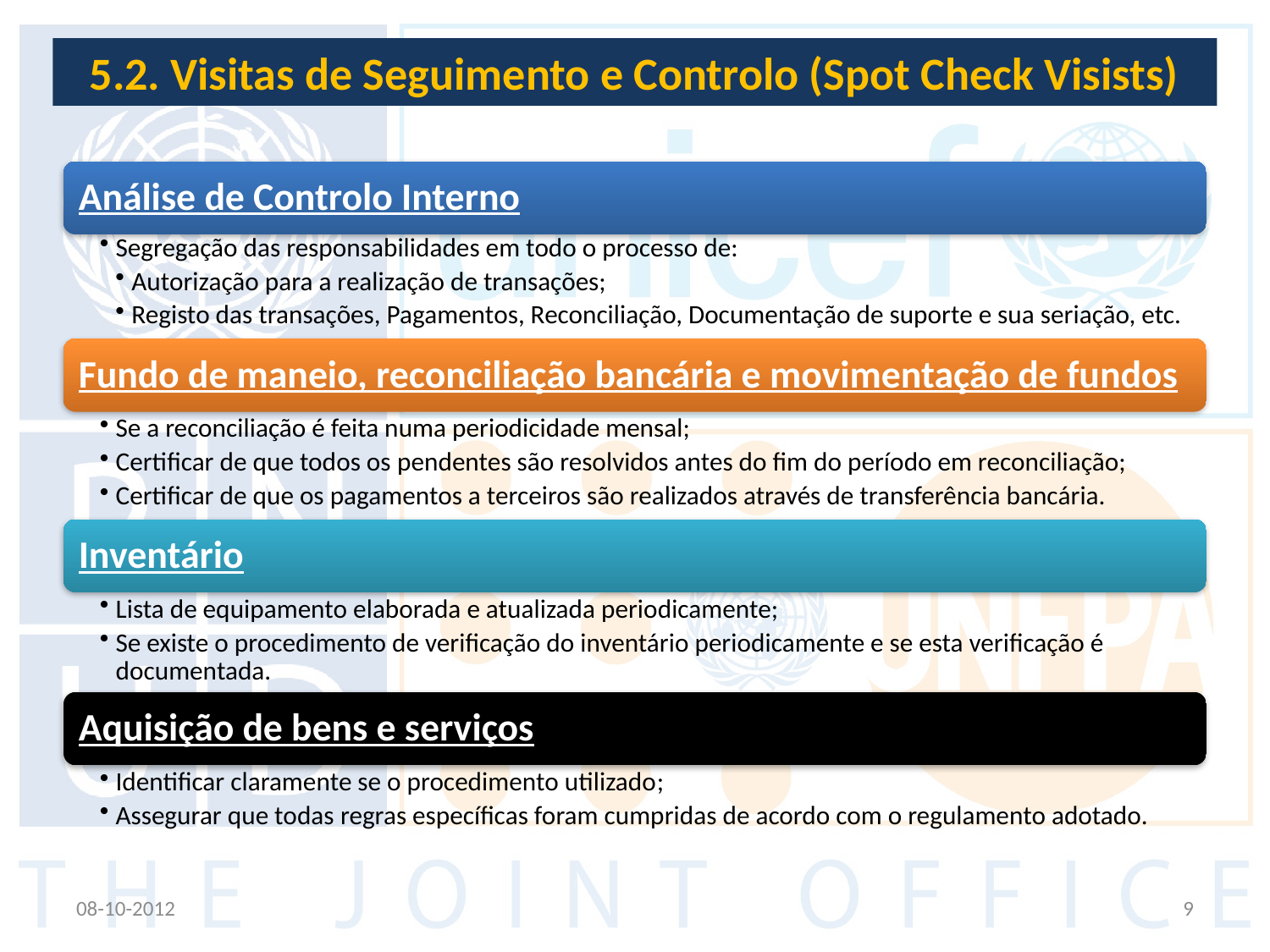

5.2. Visitas de Seguimento e Controlo (Spot Check Visists)
Análise de Controlo Interno
Segregação das responsabilidades em todo o processo de:
Autorização para a realização de transações;
Registo das transações, Pagamentos, Reconciliação, Documentação de suporte e sua seriação, etc.
Fundo de maneio, reconciliação bancária e movimentação de fundos
Se a reconciliação é feita numa periodicidade mensal;
Certificar de que todos os pendentes são resolvidos antes do fim do período em reconciliação;
Certificar de que os pagamentos a terceiros são realizados através de transferência bancária.
Inventário
Lista de equipamento elaborada e atualizada periodicamente;
Se existe o procedimento de verificação do inventário periodicamente e se esta verificação é documentada.
Aquisição de bens e serviços
Identificar claramente se o procedimento utilizado;
Assegurar que todas regras específicas foram cumpridas de acordo com o regulamento adotado.
08-10-2012
9